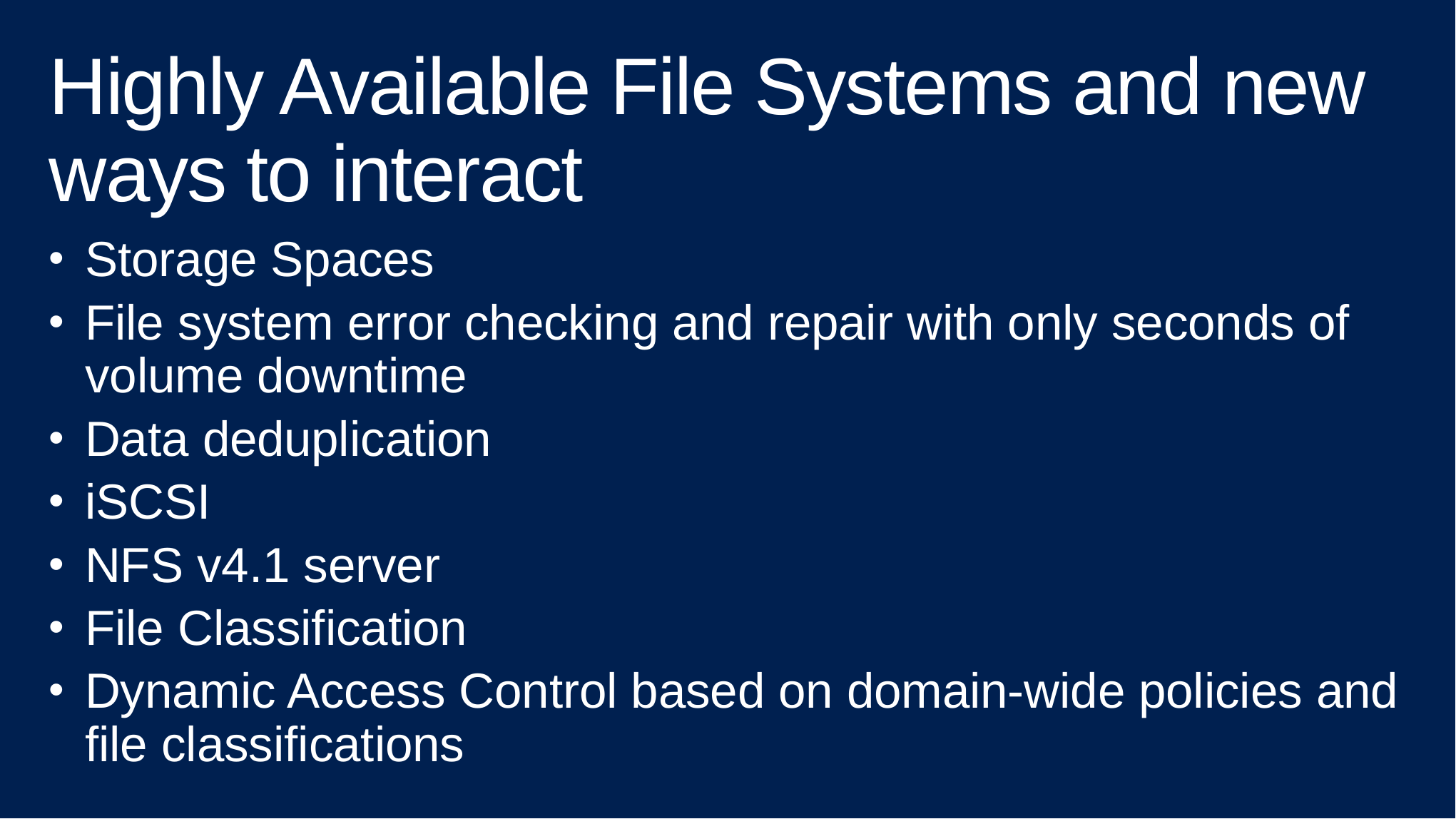

# Highly Available File Systems and new ways to interact
Storage Spaces
File system error checking and repair with only seconds of volume downtime
Data deduplication
iSCSI
NFS v4.1 server
File Classification
Dynamic Access Control based on domain-wide policies and file classifications